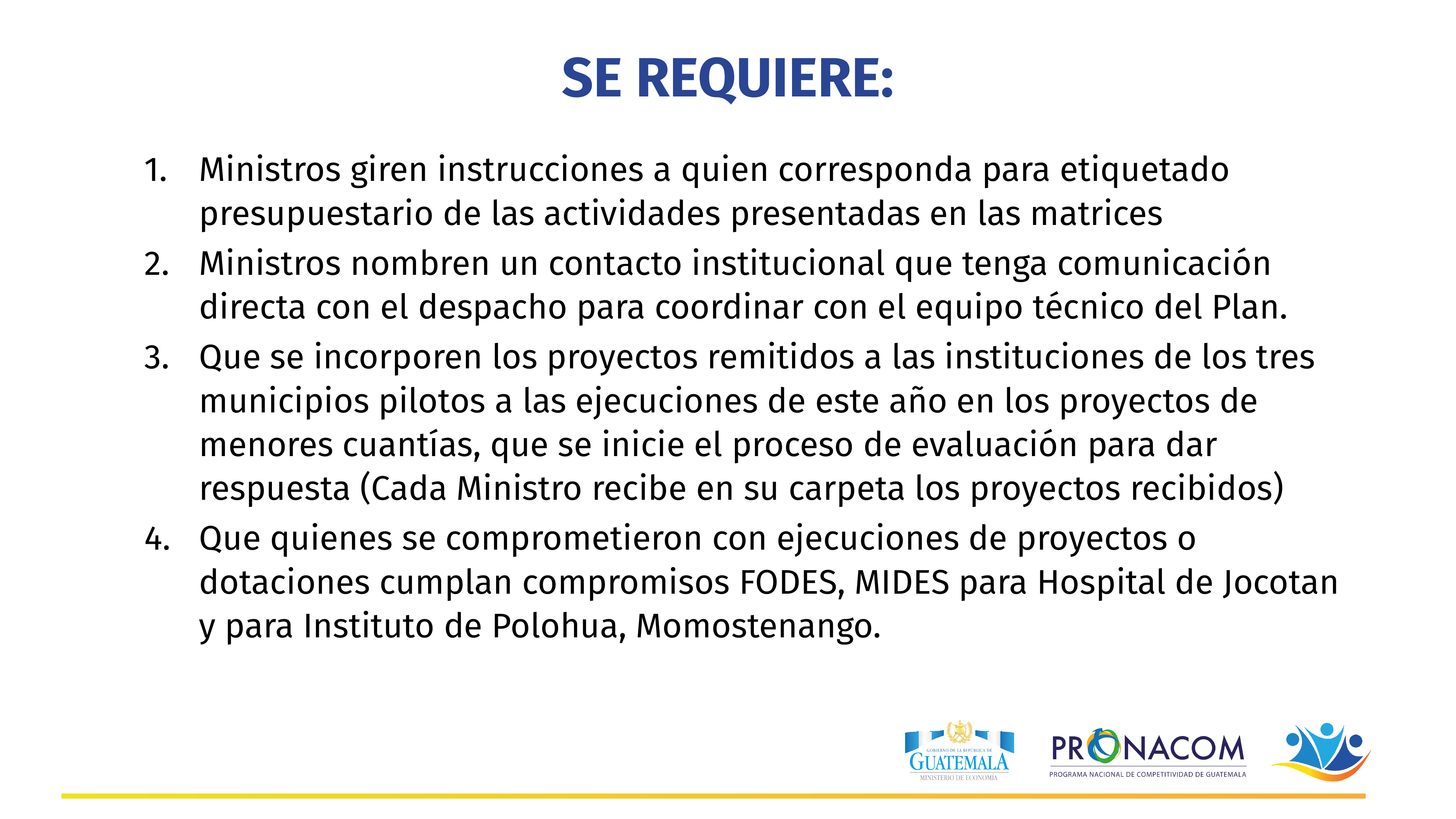

# SE REQUIERE:
Ministros giren instrucciones a quien corresponda para etiquetado presupuestario de las actividades presentadas en las matrices
Ministros nombren un contacto institucional que tenga comunicación directa con el despacho para coordinar con el equipo técnico del Plan.
Que se incorporen los proyectos remitidos a las instituciones de los tres municipios pilotos a las ejecuciones de este año en los proyectos de menores cuantías, que se inicie el proceso de evaluación para dar respuesta (Cada Ministro recibe en su carpeta los proyectos recibidos)
Que quienes se comprometieron con ejecuciones de proyectos o dotaciones cumplan compromisos FODES, MIDES para Hospital de Jocotan y para Instituto de Polohua, Momostenango.